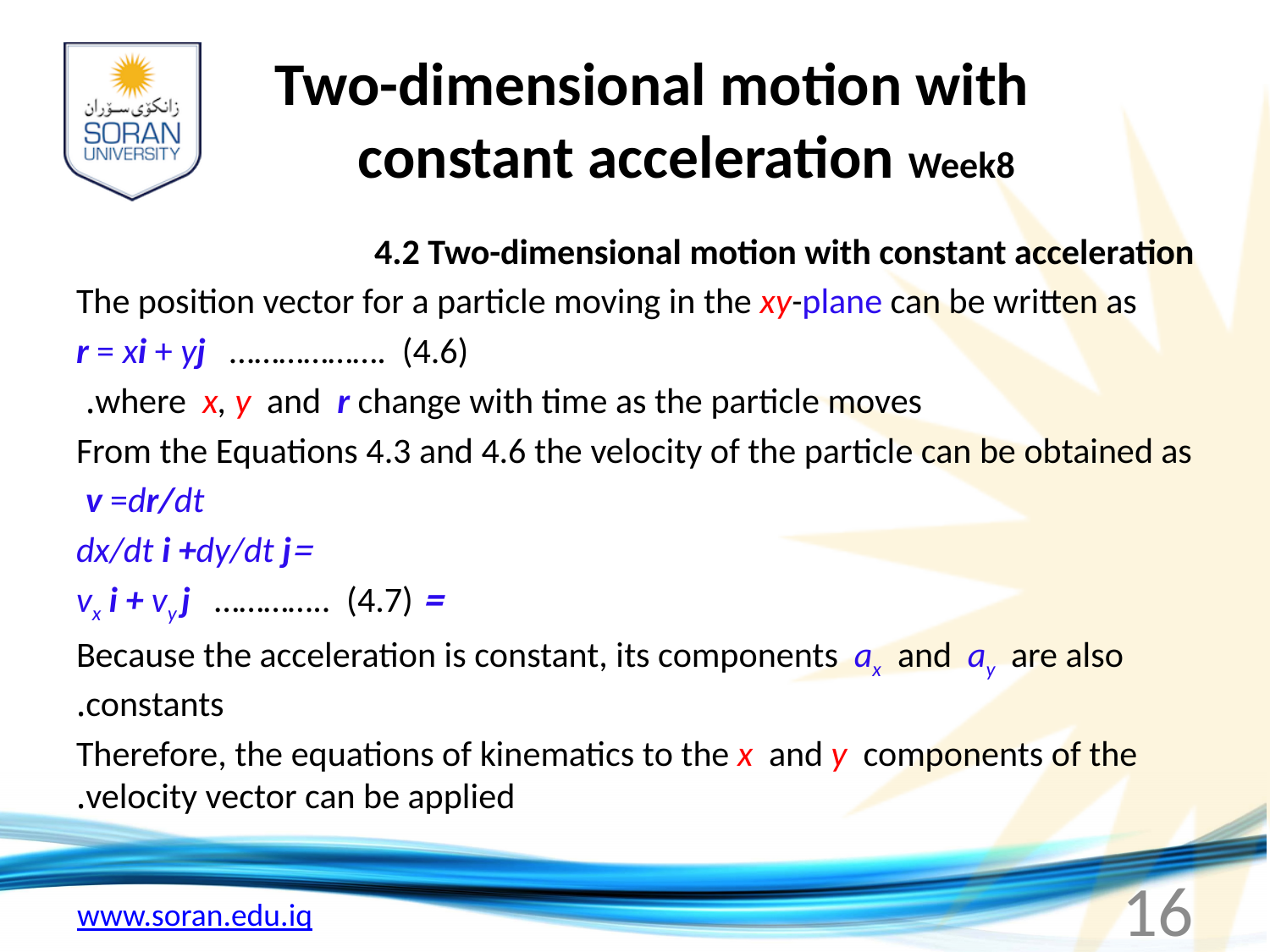

# Two-dimensional motion with      constant acceleration Week8
  4.2 Two-dimensional motion with constant acceleration
The position vector for a particle moving in the xy-plane can be written as
r = xi + yj   ……………….  (4.6)
     where  x, y  and  r change with time as the particle moves.
From the Equations 4.3 and 4.6 the velocity of the particle can be obtained as
                                    v =dr/dt
                                       =dx/dt i +dy/dt j
                                       = vx i + vy j   …………..  (4.7)
Because the acceleration is constant, its components  ax  and  ay  are also constants.
Therefore, the equations of kinematics to the x  and y  components of the velocity vector can be applied.

16